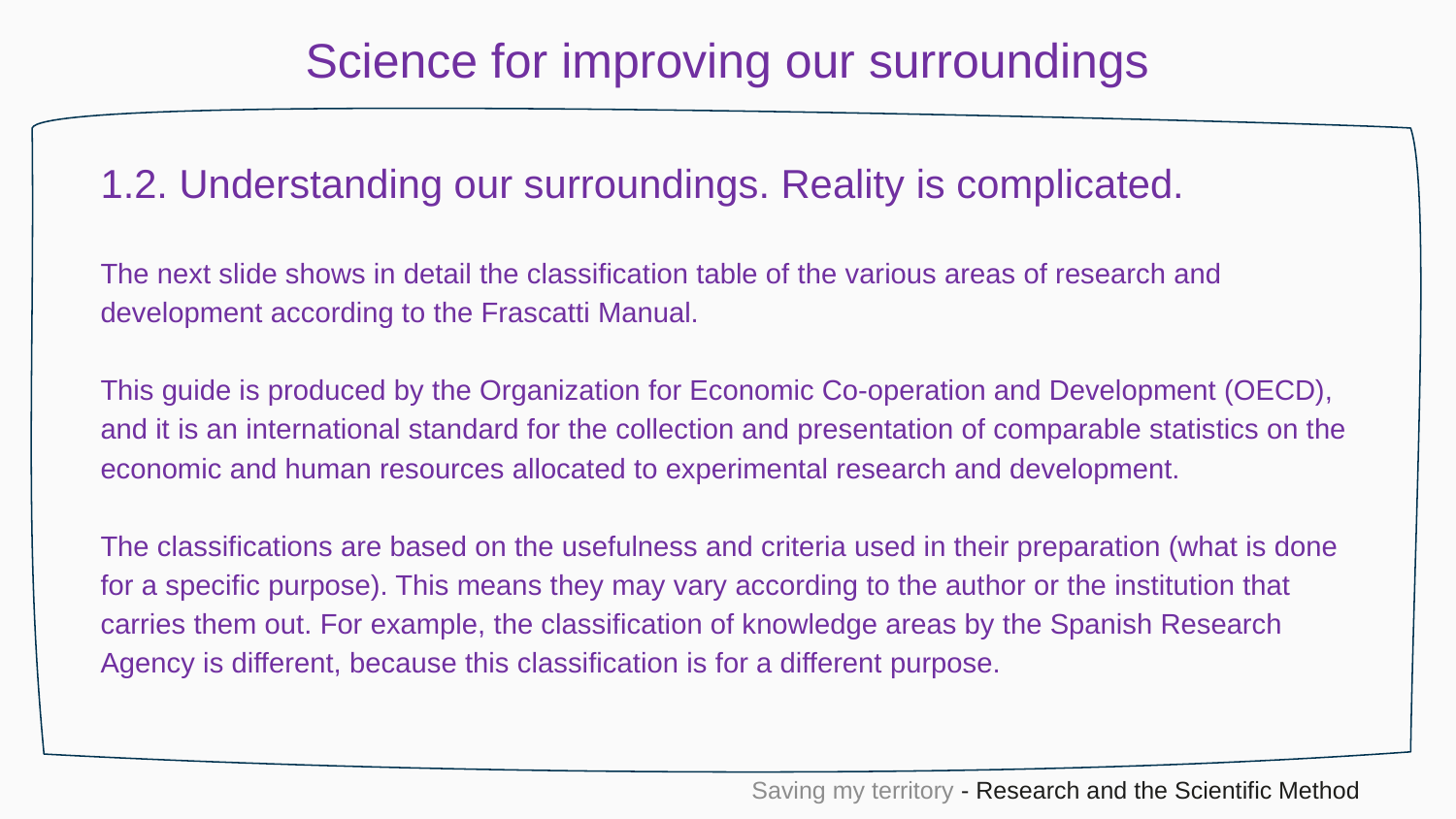

Science for improving our surroundings

1.2. Understanding our surroundings. Reality is complicated.
The next slide shows in detail the classification table of the various areas of research and development according to the Frascatti Manual.

This guide is produced by the Organization for Economic Co-operation and Development (OECD), and it is an international standard for the collection and presentation of comparable statistics on the economic and human resources allocated to experimental research and development.

The classifications are based on the usefulness and criteria used in their preparation (what is done for a specific purpose). This means they may vary according to the author or the institution that carries them out. For example, the classification of knowledge areas by the Spanish Research Agency is different, because this classification is for a different purpose.

Saving my territory - Research and the Scientific Method